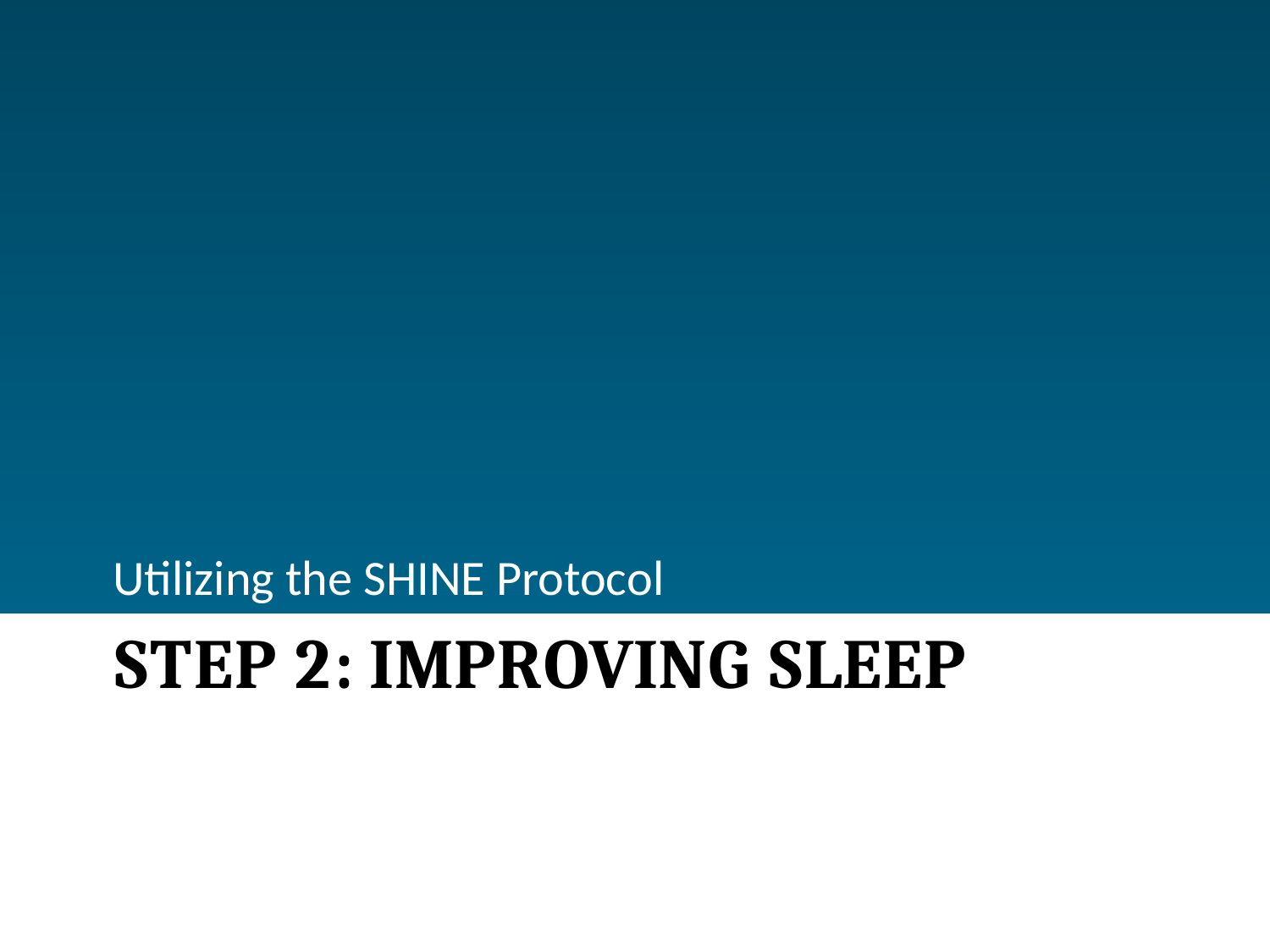

Utilizing the SHINE Protocol
# Step 2: Improving sleep